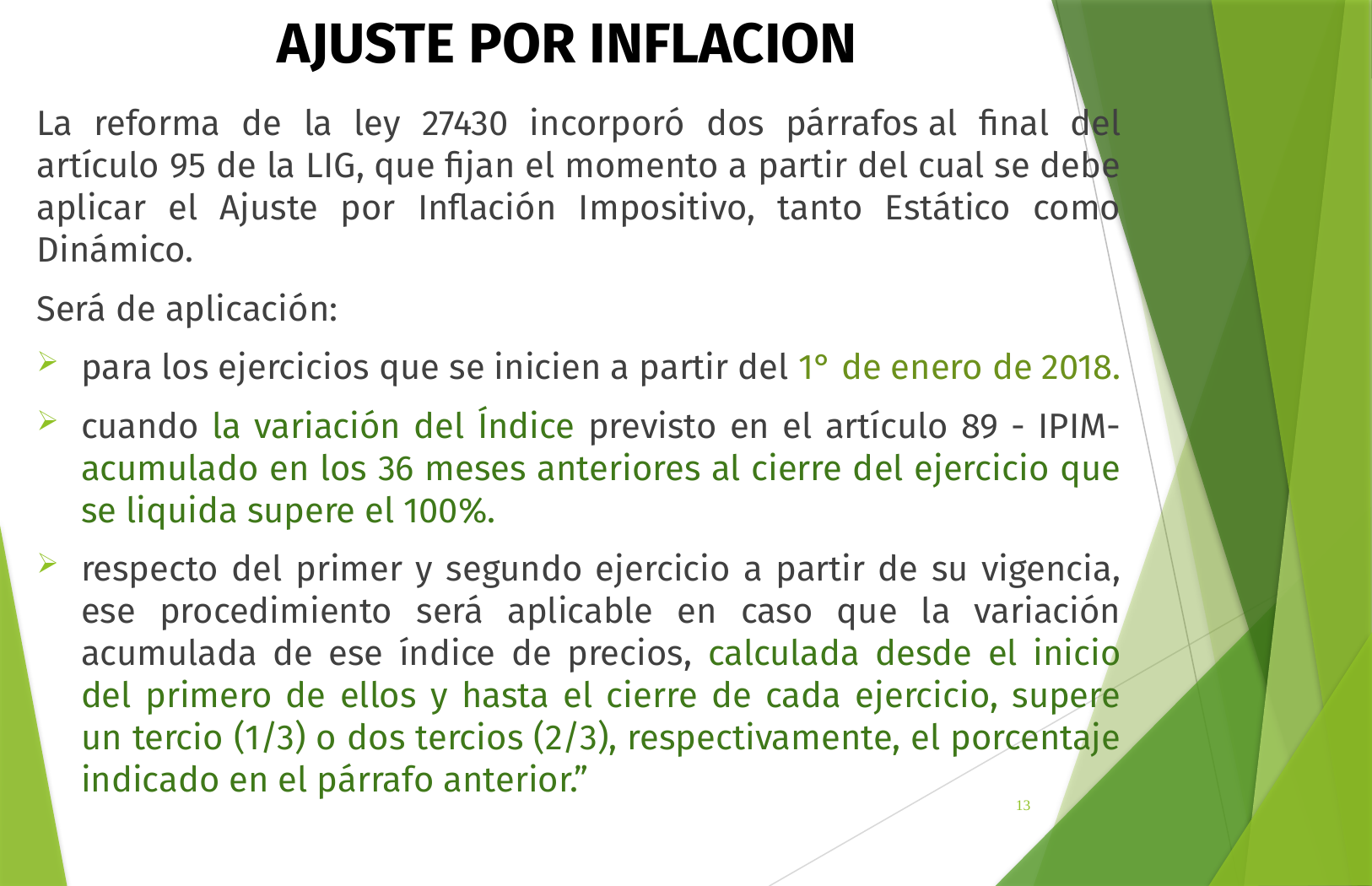

# AJUSTE POR INFLACION
La reforma de la ley 27430 incorporó dos párrafos al final del artículo 95 de la LIG, que fijan el momento a partir del cual se debe aplicar el Ajuste por Inflación Impositivo, tanto Estático como Dinámico.
Será de aplicación:
para los ejercicios que se inicien a partir del 1° de enero de 2018.
cuando la variación del Índice previsto en el artículo 89 - IPIM- acumulado en los 36 meses anteriores al cierre del ejercicio que se liquida supere el 100%.
respecto del primer y segundo ejercicio a partir de su vigencia, ese procedimiento será aplicable en caso que la variación acumulada de ese índice de precios, calculada desde el inicio del primero de ellos y hasta el cierre de cada ejercicio, supere un tercio (1/3) o dos tercios (2/3), respectivamente, el porcentaje indicado en el párrafo anterior.”
13